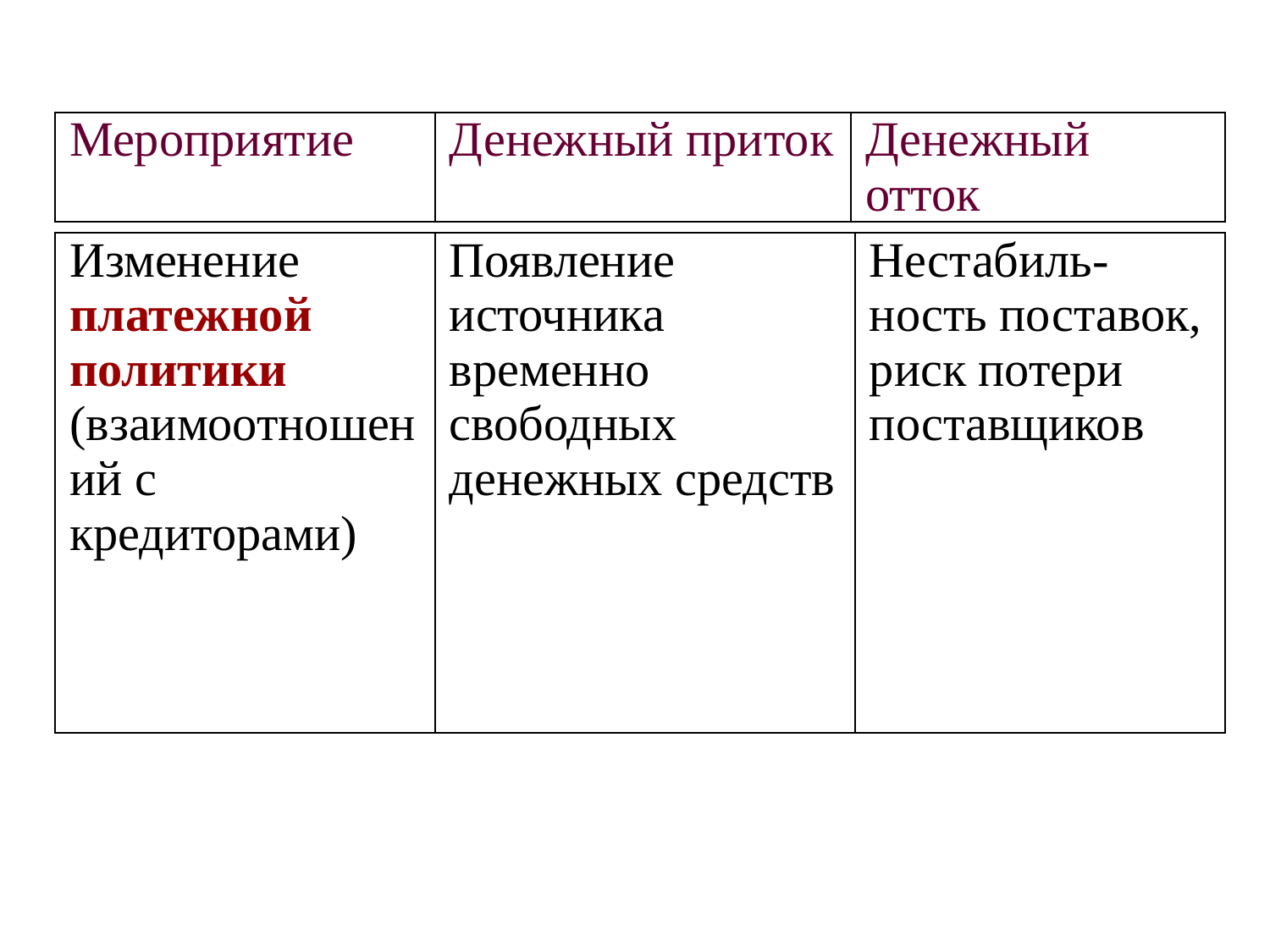

| Мероприятие | Денежный приток | Денежный отток |
| --- | --- | --- |
| Изменение платежной политики (взаимоотношений с кредиторами) | Появление источника временно свободных денежных средств | Нестабиль-ность поставок, риск потери поставщиков |
| --- | --- | --- |